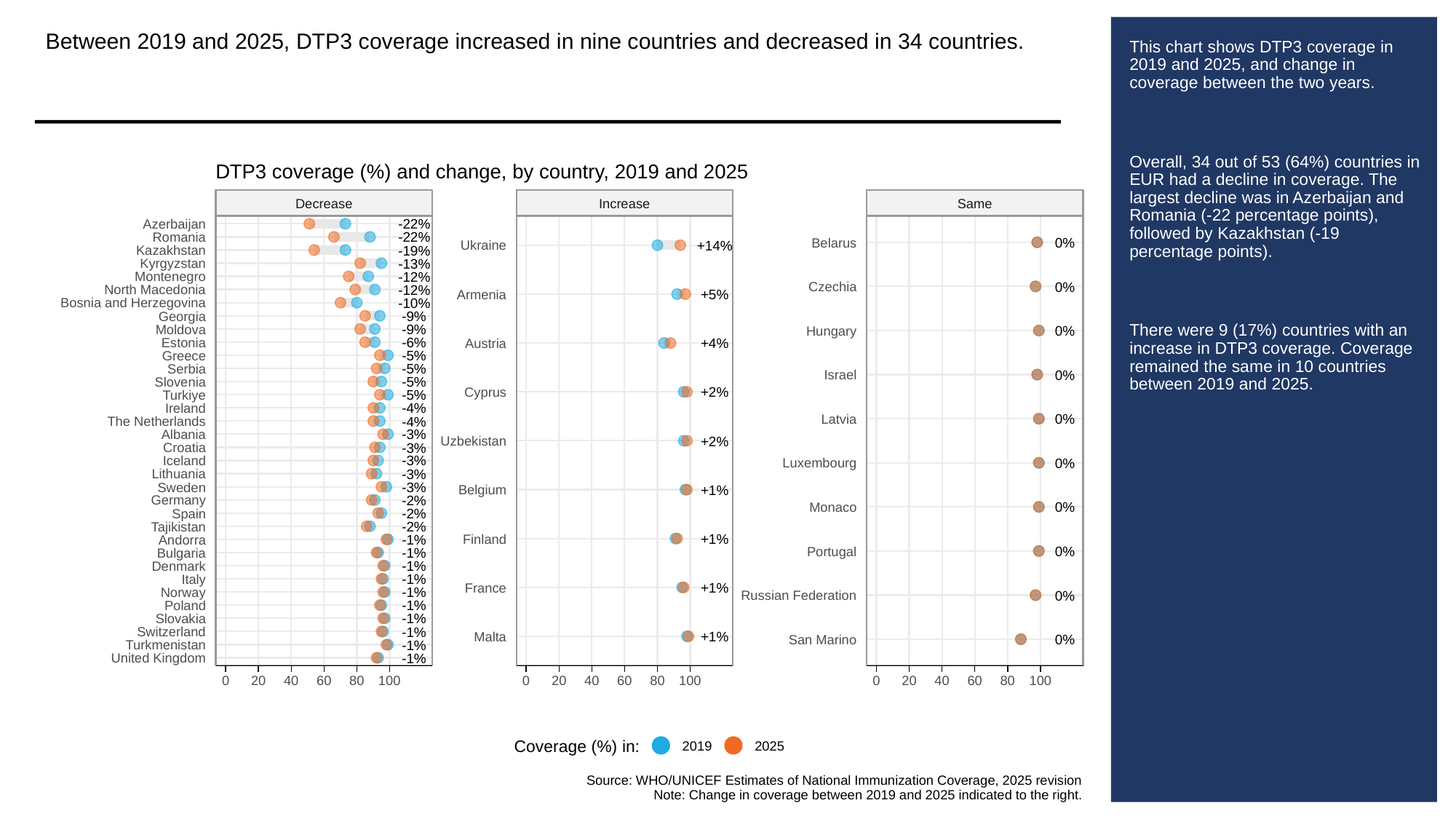

Between 2019 and 2025, DTP3 coverage increased in nine countries and decreased in 34 countries.
# This chart shows DTP3 coverage in 2019 and 2025, and change in coverage between the two years.

Overall, 34 out of 53 (64%) countries in EUR had a decline in coverage. The largest decline was in Azerbaijan and Romania (-22 percentage points), followed by Kazakhstan (-19 percentage points).

There were 9 (17%) countries with an increase in DTP3 coverage. Coverage remained the same in 10 countries between 2019 and 2025.

DTP3 coverage (%) and change, by country, 2019 and 2025

Decrease
Increase
Same

-22%
Azerbaijan

-22%
Romania

0%
Belarus

+14%
Ukraine

-19%

Kazakhstan

-13%
Kyrgyzstan

-12%
Montenegro

0%
Czechia

-12%
North Macedonia

+5%
Armenia

-10%
Bosnia and Herzegovina

-9%
Georgia

-9%
Moldova

0%
Hungary

-6%
Estonia

+4%
Austria

-5%
Greece

-5%
Serbia

0%
Israel

-5%
Slovenia

+2%
Cyprus

-5%
Turkiye

-4%
Ireland

0%
Latvia

-4%
The Netherlands

-3%
Albania

+2%
Uzbekistan

-3%
Croatia

-3%
Iceland

0%
Luxembourg

-3%
Lithuania

-3%
Sweden

+1%
Belgium

-2%
Germany

0%
Monaco

-2%
Spain

-2%
Tajikistan

+1%
Finland

-1%
Andorra

0%
Portugal

-1%
Bulgaria

-1%
Denmark

-1%
Italy

+1%
France

-1%
Norway

0%
Russian Federation

-1%
Poland

-1%
Slovakia

-1%
Switzerland

+1%

Malta

0%
San Marino

-1%
Turkmenistan

-1%
United Kingdom

0
20
40
60
80
100
0
20
40
60
80
100
0
20
40
60
80
100

Coverage (%) in:
2019
2025
Source: WHO/UNICEF Estimates of National Immunization Coverage, 2025 revision
Note: Change in coverage between 2019 and 2025 indicated to the right.